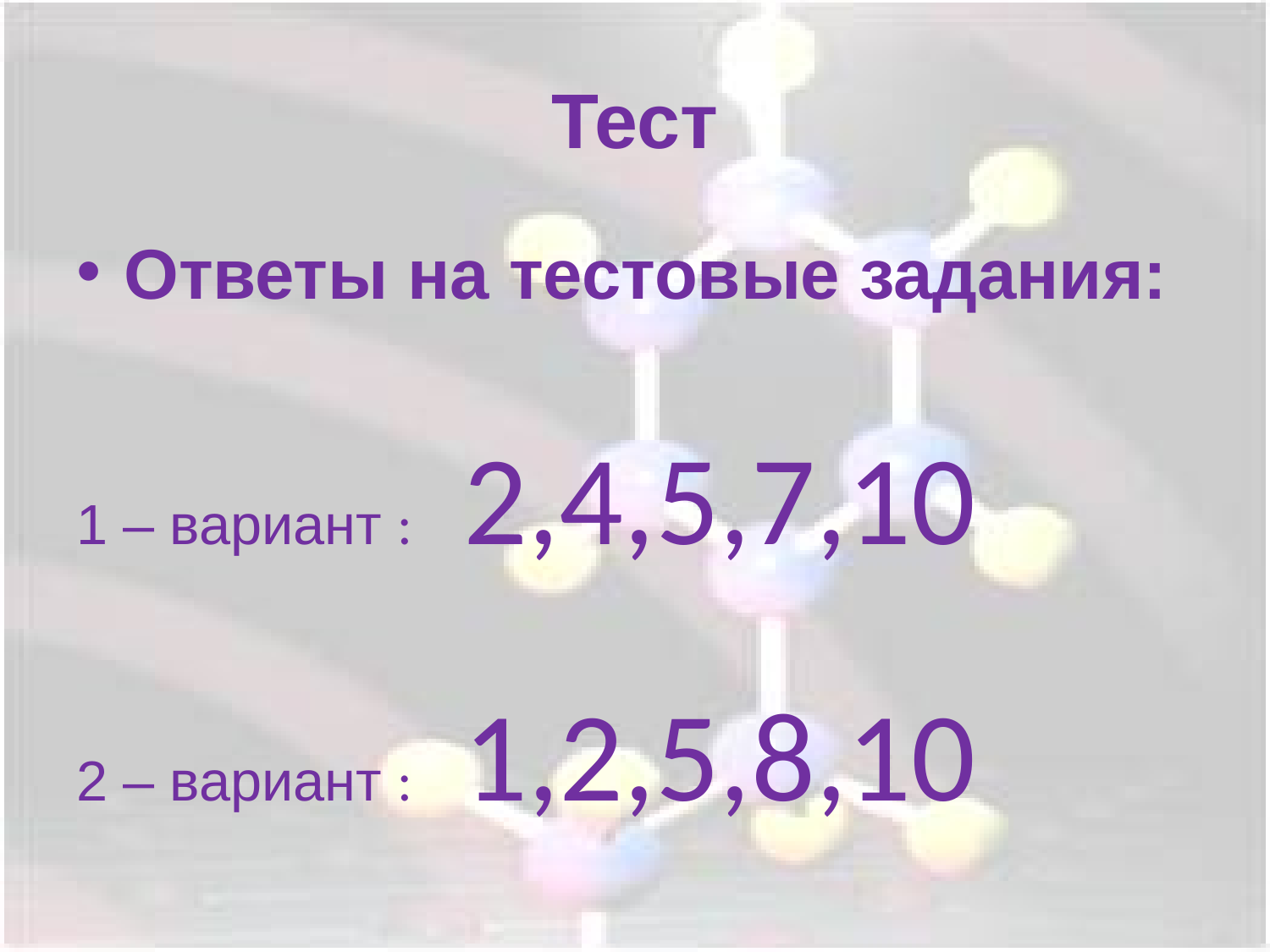

# Тест
Ответы на тестовые задания:

1 – вариант :    2,4,5,7,10

2 – вариант :    1,2,5,8,10